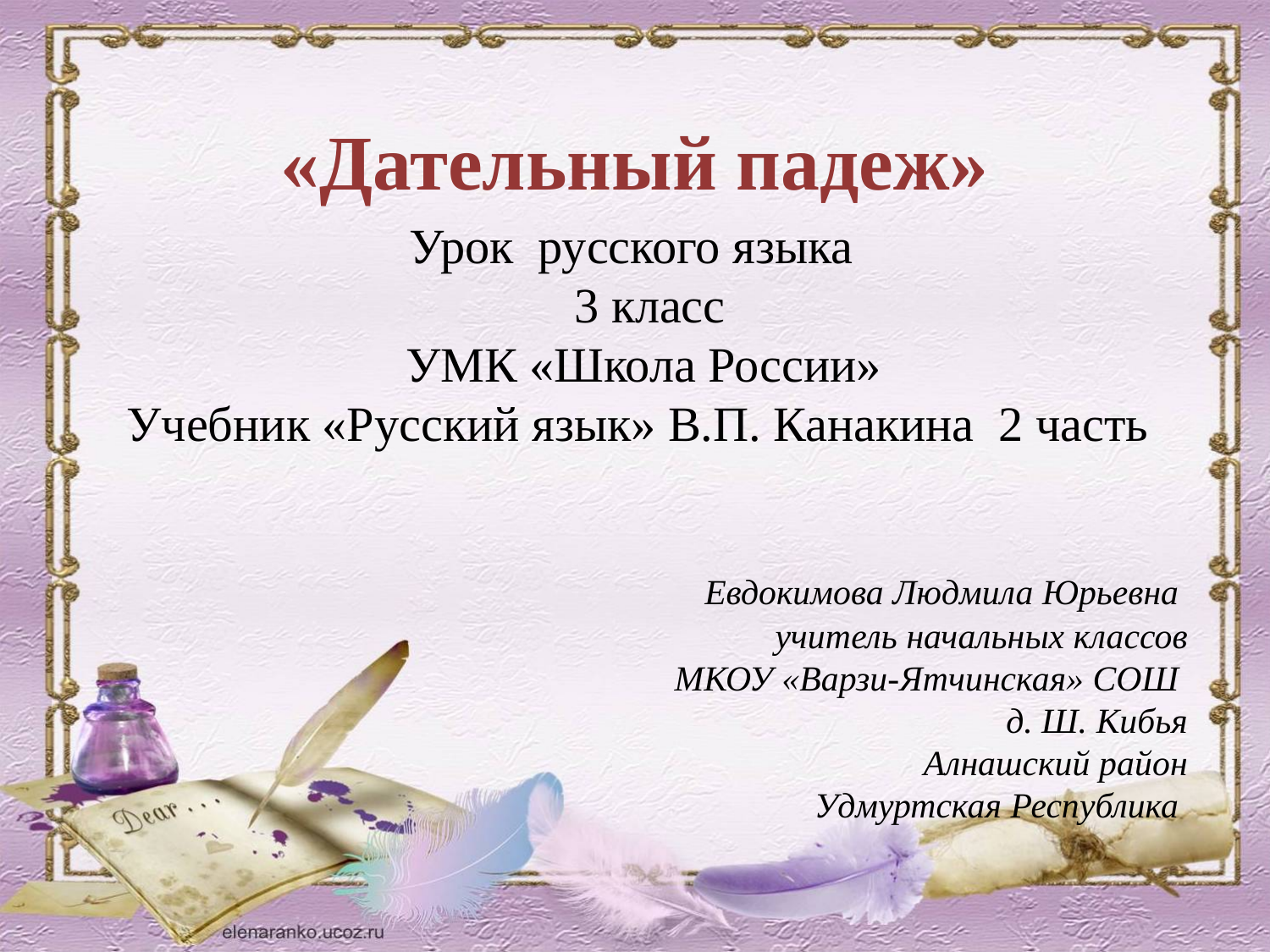

«Дательный падеж»
Урок  русского языка
3 класс
УМК «Школа России»
Учебник «Русский язык» В.П. Канакина  2 часть
 Евдокимова Людмила Юрьевна
учитель начальных классов
 МКОУ «Варзи-Ятчинская» СОШ
д. Ш. Кибья
Алнашский район
Удмуртская Республика